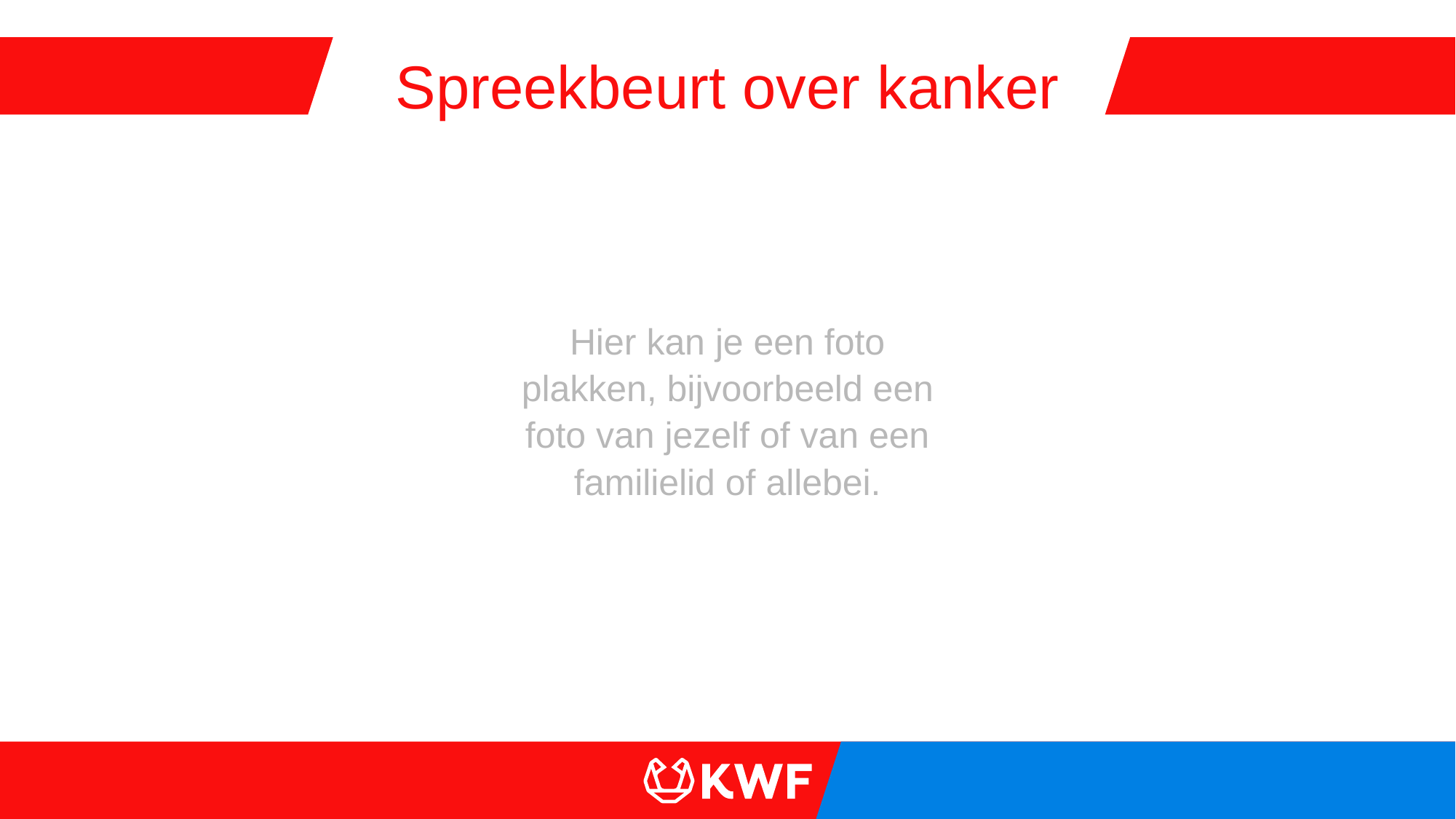

Spreekbeurt over kanker

Hier kan je een foto plakken, bijvoorbeeld een foto van jezelf of van een familielid of allebei.